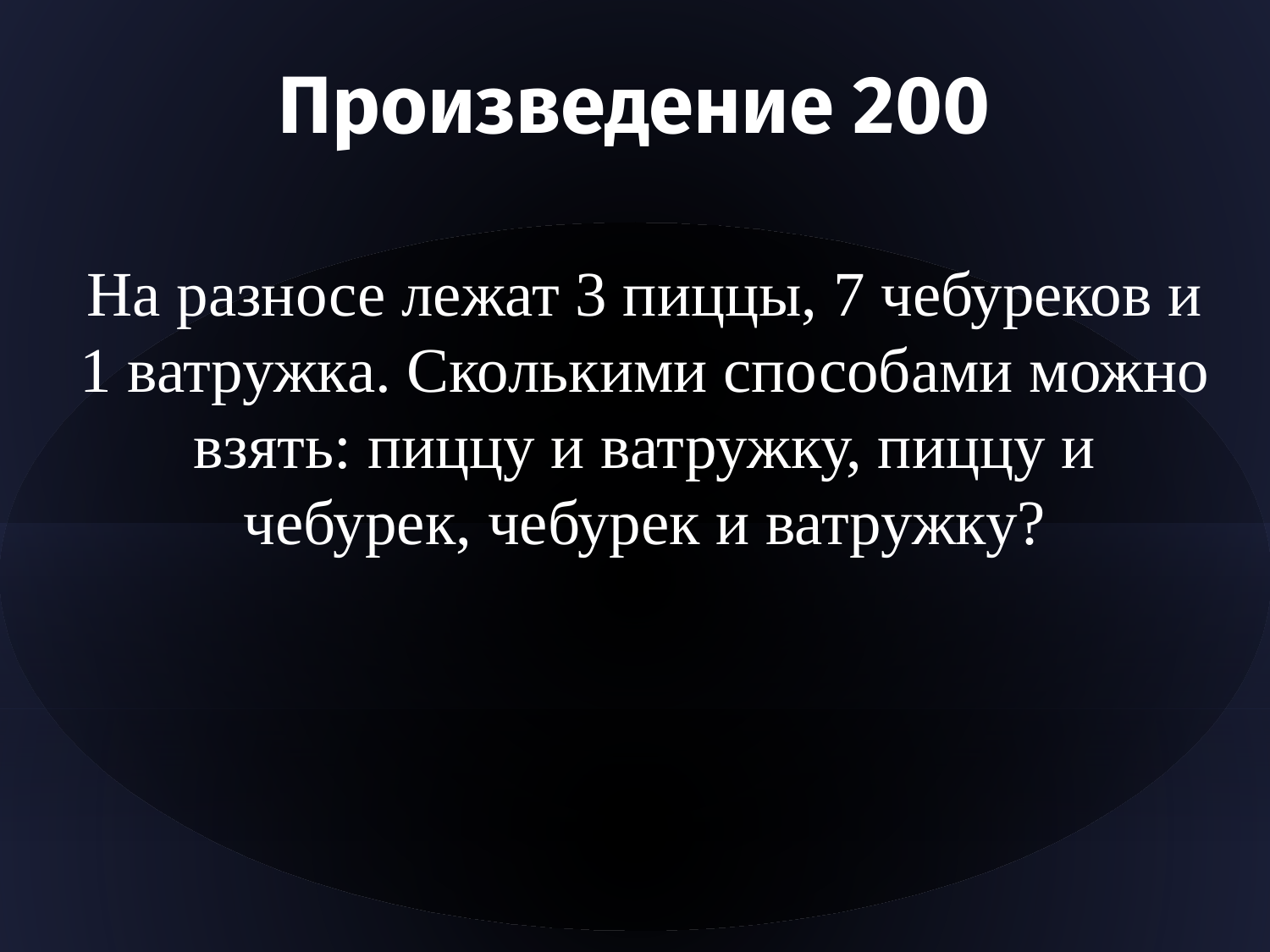

# Произведение 200
На разносе лежат 3 пиццы, 7 чебуреков и 1 ватружка. Сколькими способами можно взять: пиццу и ватружку, пиццу и чебурек, чебурек и ватружку?